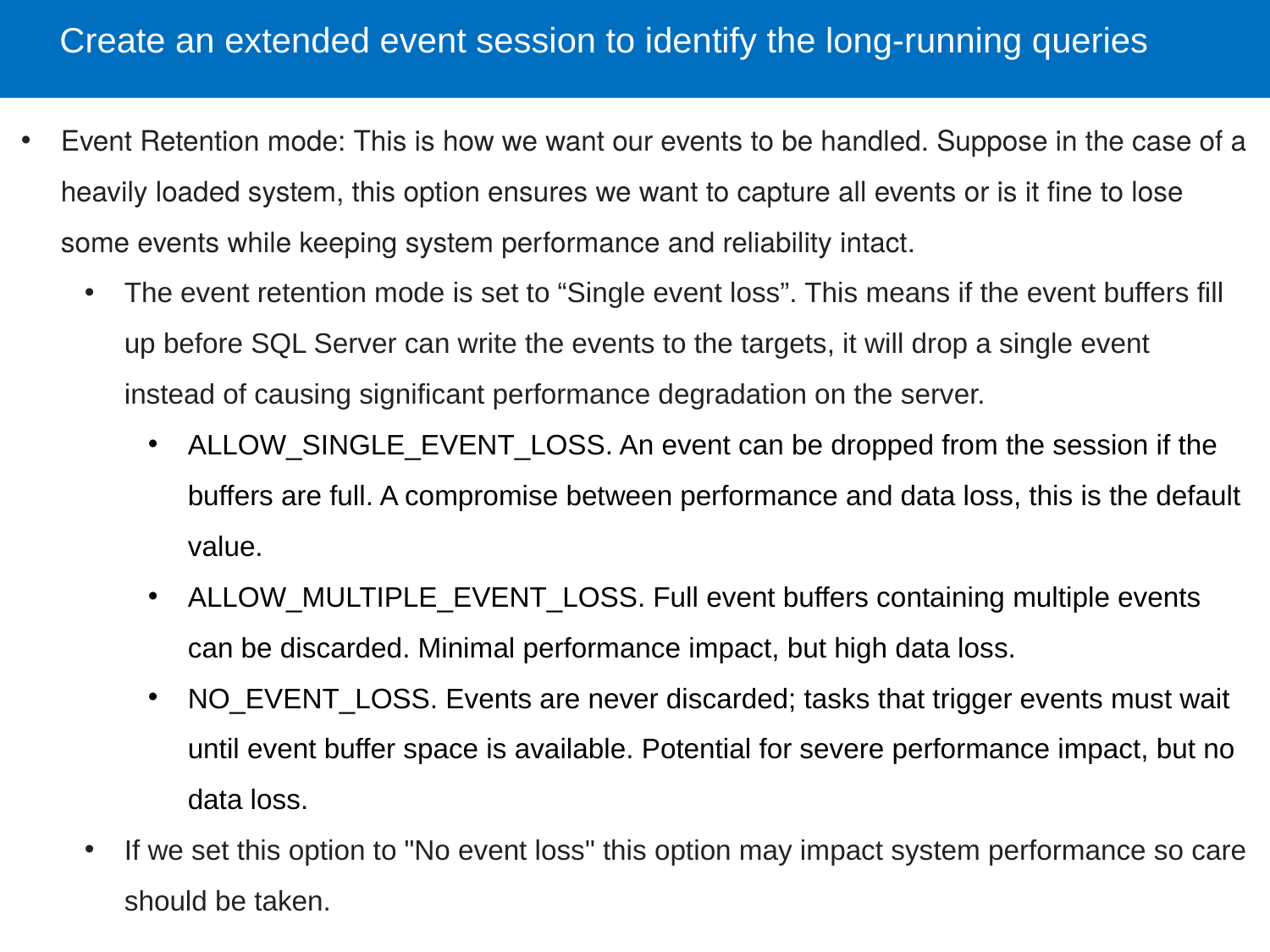

# Create an extended event session to identify the long-running queries
Event Retention mode: This is how we want our events to be handled. Suppose in the case of a heavily loaded system, this option ensures we want to capture all events or is it fine to lose some events while keeping system performance and reliability intact.
The event retention mode is set to “Single event loss”. This means if the event buffers fill up before SQL Server can write the events to the targets, it will drop a single event instead of causing significant performance degradation on the server.
ALLOW_SINGLE_EVENT_LOSS. An event can be dropped from the session if the buffers are full. A compromise between performance and data loss, this is the default value.
ALLOW_MULTIPLE_EVENT_LOSS. Full event buffers containing multiple events can be discarded. Minimal performance impact, but high data loss.
NO_EVENT_LOSS. Events are never discarded; tasks that trigger events must wait until event buffer space is available. Potential for severe performance impact, but no data loss.
If we set this option to "No event loss" this option may impact system performance so care should be taken.